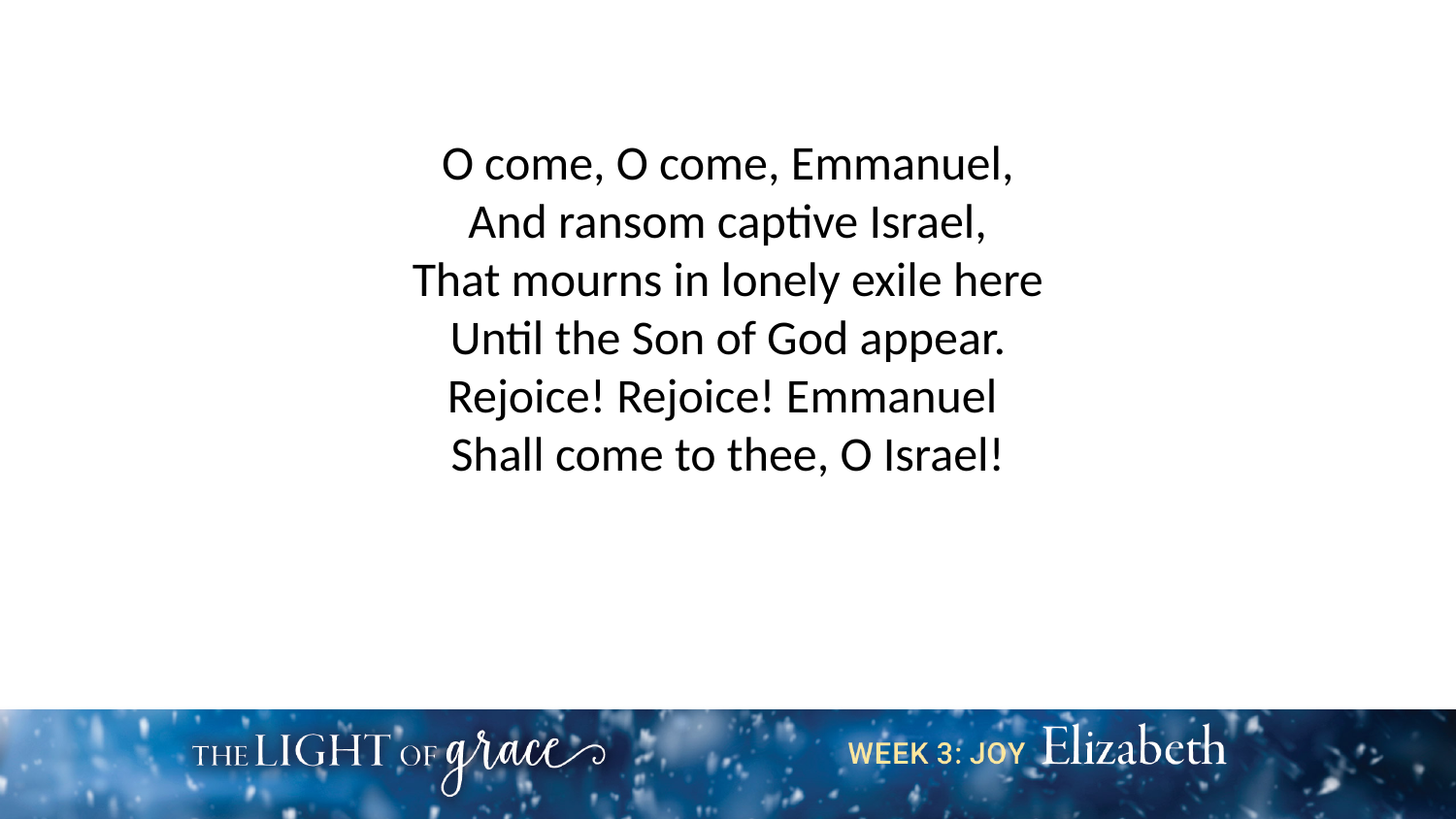

O come, O come, Emmanuel,
And ransom captive Israel,
That mourns in lonely exile here
Until the Son of God appear.
Rejoice! Rejoice! Emmanuel
Shall come to thee, O Israel!